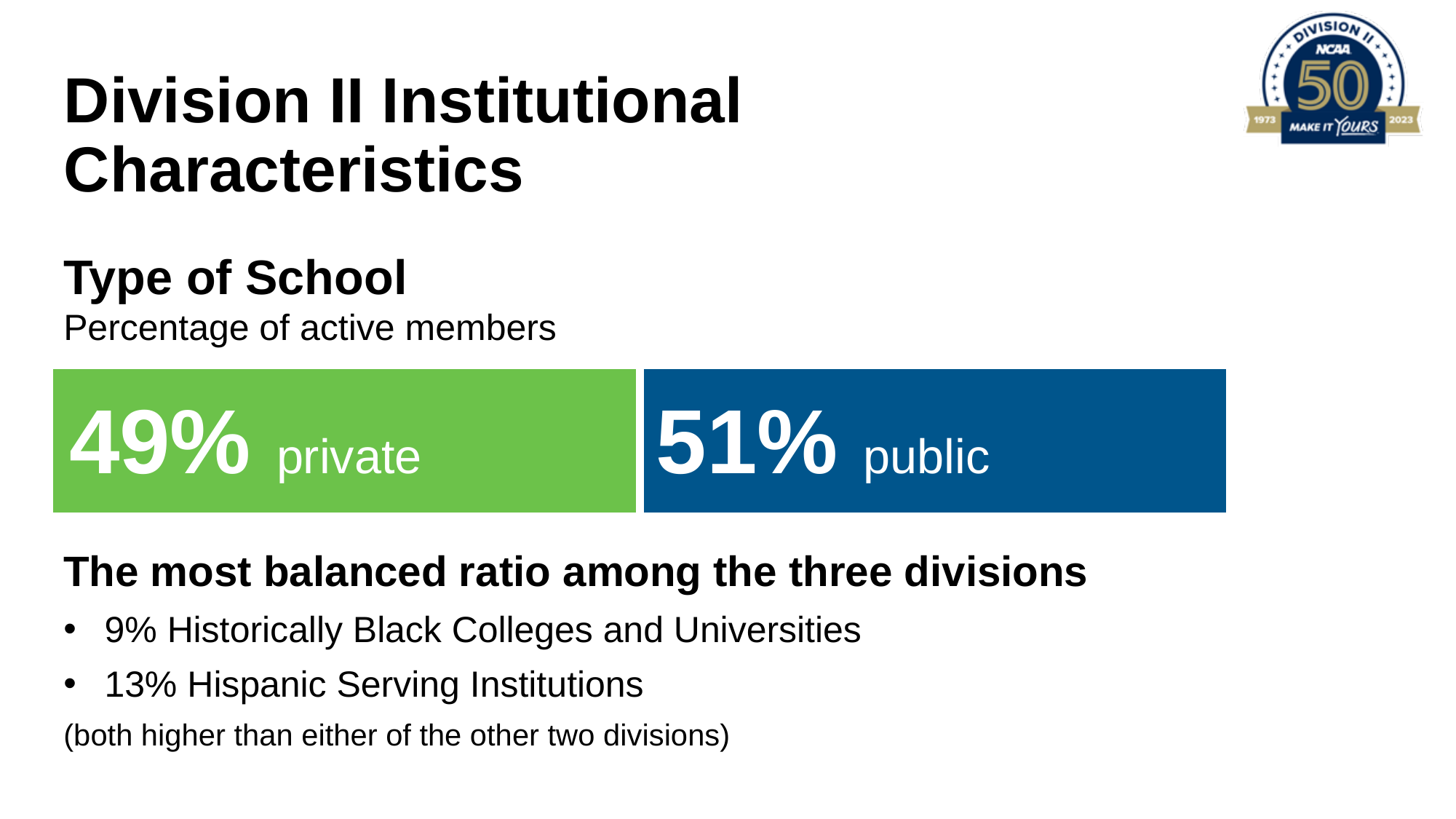

Division II Institutional Characteristics
Type of School
Percentage of active members
| 49% private | 51% public |
| --- | --- |
The most balanced ratio among the three divisions
9% Historically Black Colleges and Universities
13% Hispanic Serving Institutions
(both higher than either of the other two divisions)